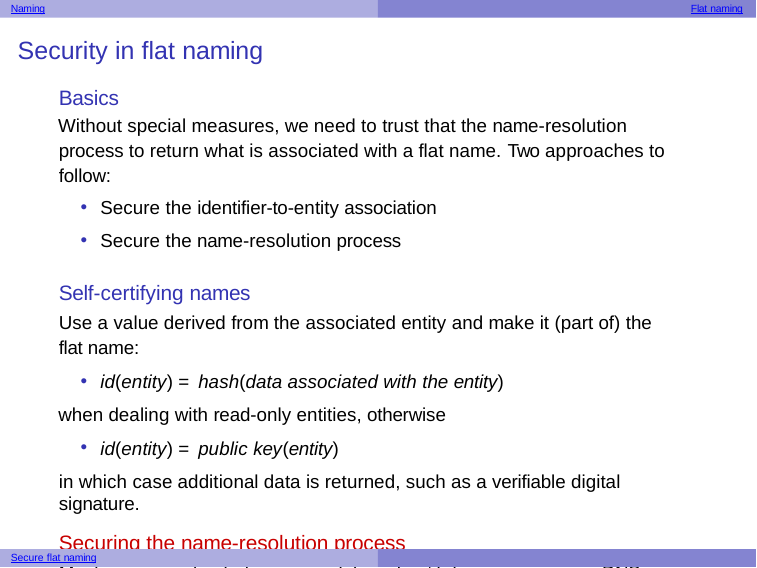

Naming
Flat naming
Security in flat naming
Basics
Without special measures, we need to trust that the name-resolution process to return what is associated with a flat name. Two approaches to follow:
Secure the identifier-to-entity association
Secure the name-resolution process

Self-certifying names
Use a value derived from the associated entity and make it (part of) the flat name:
id(entity) = hash(data associated with the entity)
when dealing with read-only entities, otherwise
id(entity) = public key(entity)
in which case additional data is returned, such as a verifiable digital signature.
Securing the name-resolution process
Much more involved: discussion deferred until discussing secure DNS.
Secure flat naming